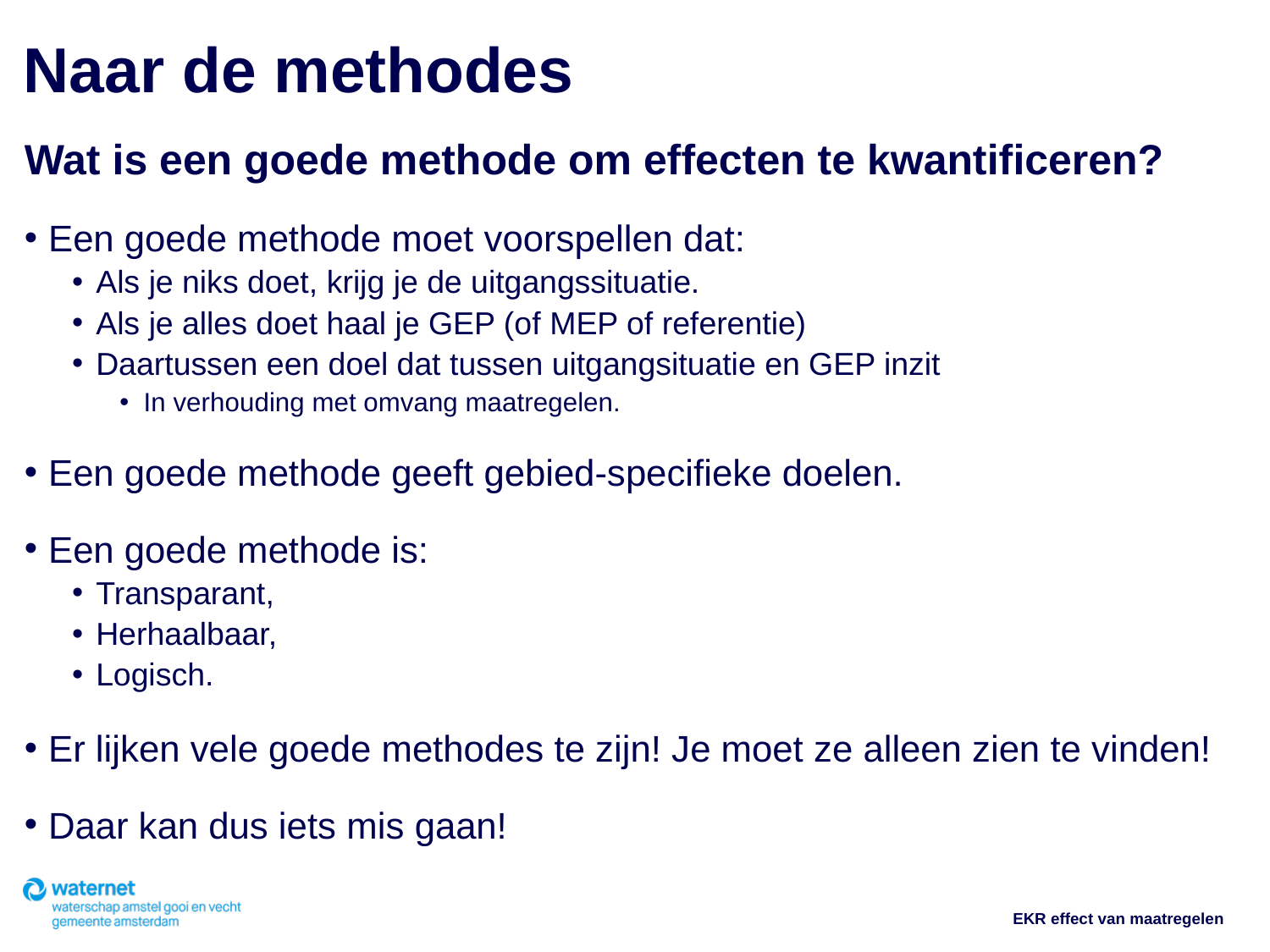

# Naar de methodes
Wat is een goede methode om effecten te kwantificeren?
Een goede methode moet voorspellen dat:
Als je niks doet, krijg je de uitgangssituatie.
Als je alles doet haal je GEP (of MEP of referentie)
Daartussen een doel dat tussen uitgangsituatie en GEP inzit
In verhouding met omvang maatregelen.
Een goede methode geeft gebied-specifieke doelen.
Een goede methode is:
Transparant,
Herhaalbaar,
Logisch.
Er lijken vele goede methodes te zijn! Je moet ze alleen zien te vinden!
Daar kan dus iets mis gaan!